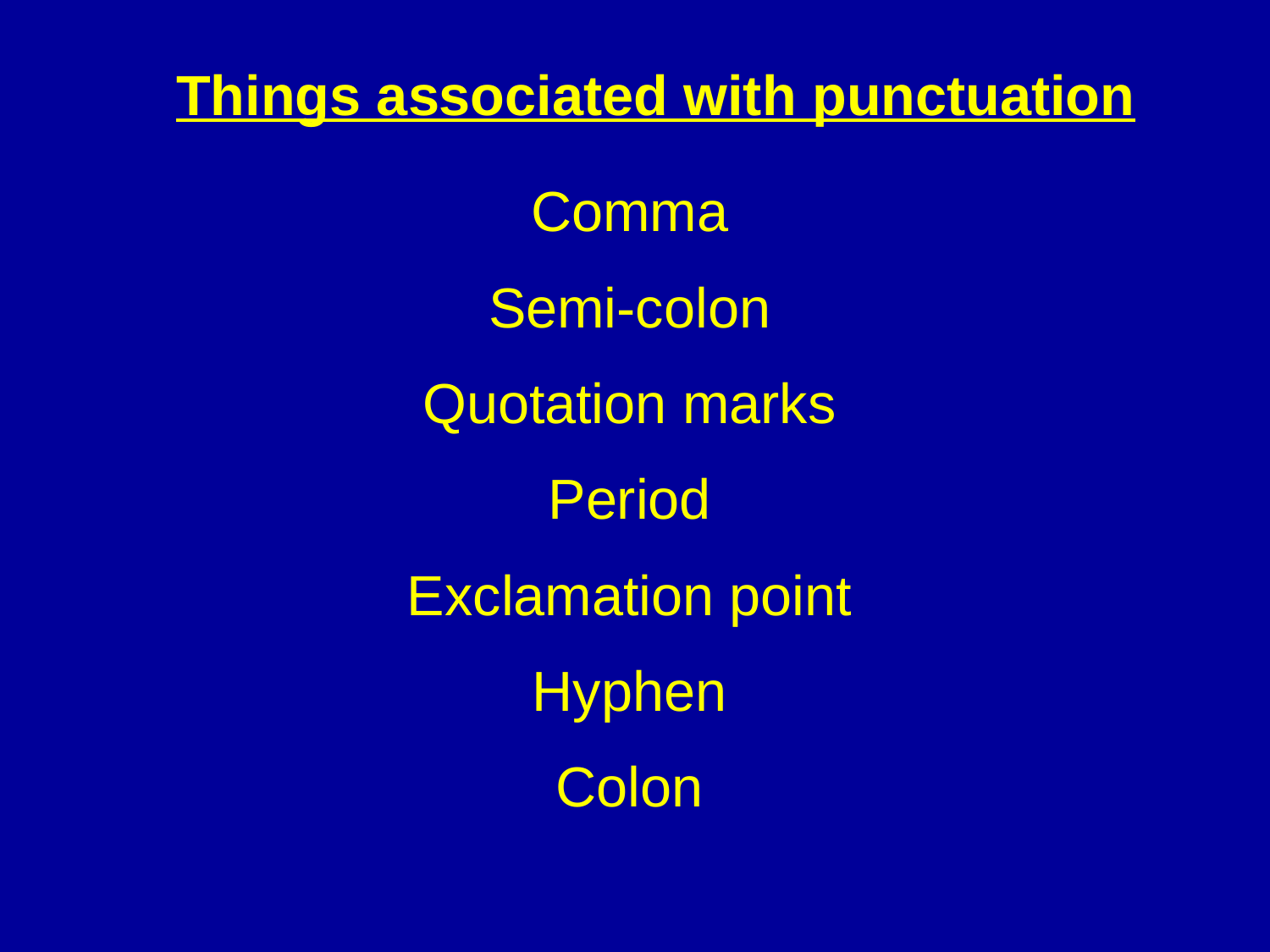

Things associated with punctuation
Comma
Semi-colon
Quotation marks
Period
Exclamation point
Hyphen
Colon